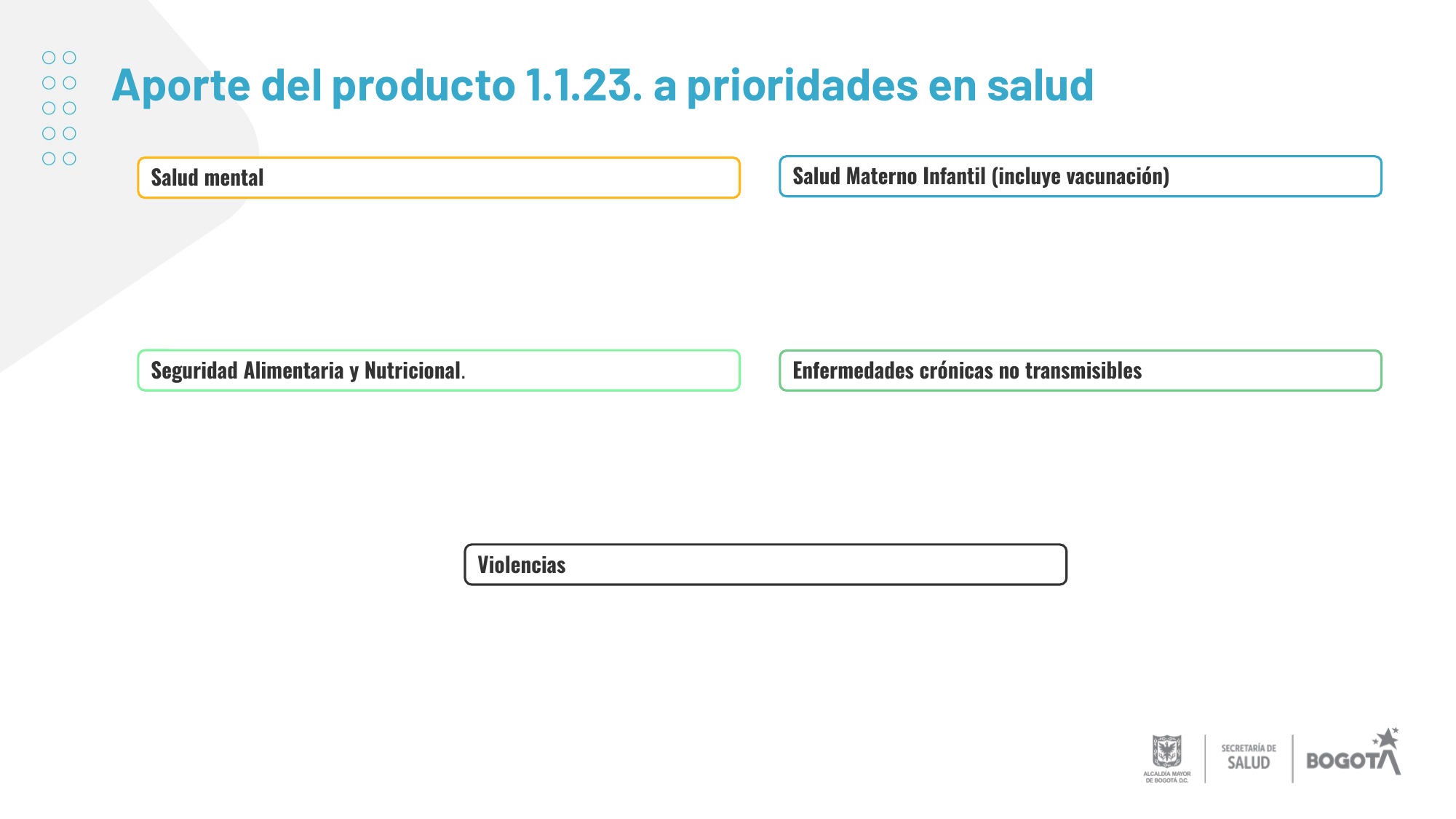

# Aporte del producto 1.1.23. a prioridades en salud
Salud Materno Infantil (incluye vacunación)
Salud mental
Seguridad Alimentaria y Nutricional.
Enfermedades crónicas no transmisibles
Violencias